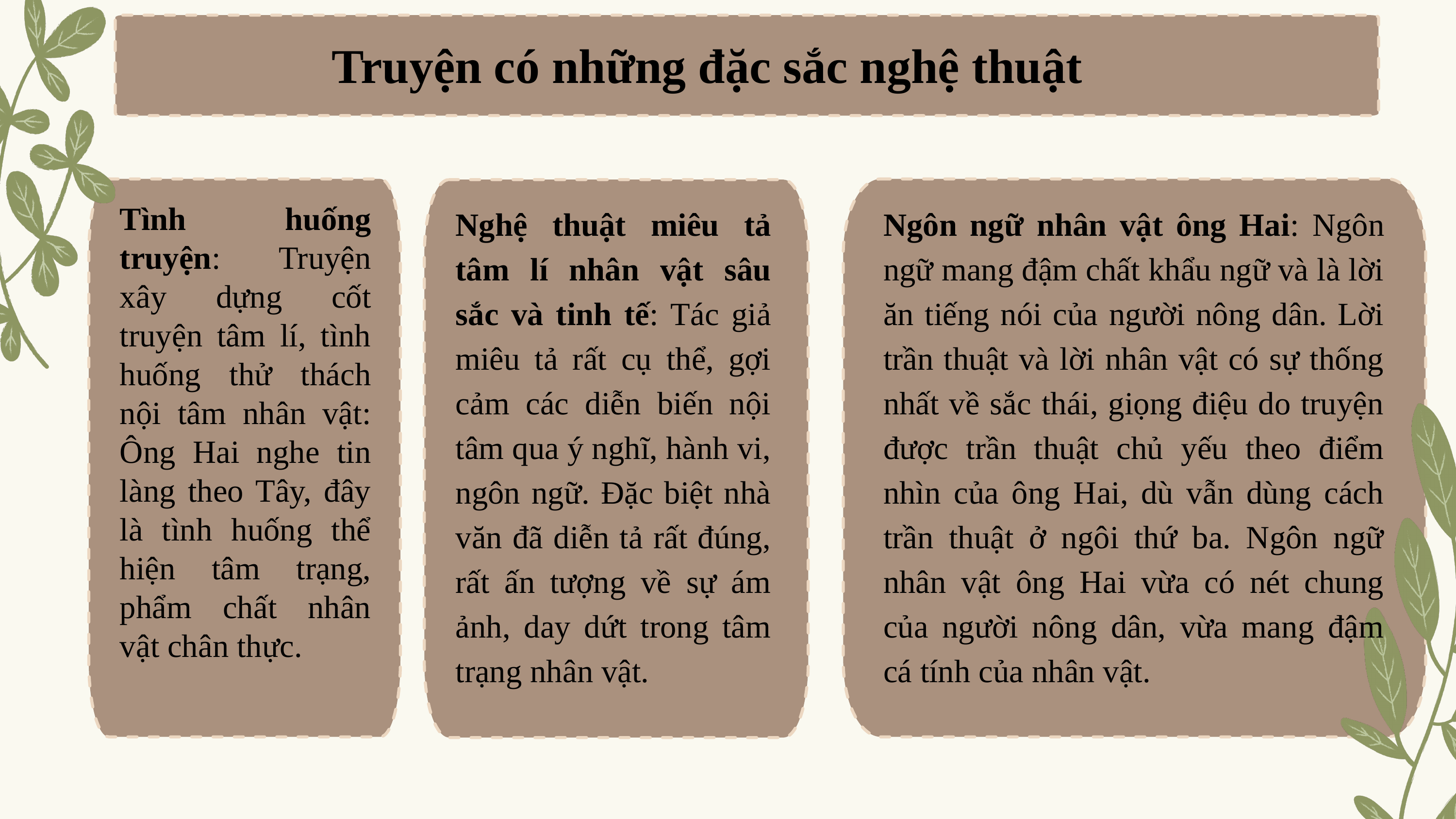

Truyện có những đặc sắc nghệ thuật

Tình huống truyện: Truyện xây dựng cốt truyện tâm lí, tình huống thử thách nội tâm nhân vật: Ông Hai nghe tin làng theo Tây, đây là tình huống thể hiện tâm trạng, phẩm chất nhân vật chân thực.
Nghệ thuật miêu tả tâm lí nhân vật sâu sắc và tinh tế: Tác giả miêu tả rất cụ thể, gợi cảm các diễn biến nội tâm qua ý nghĩ, hành vi, ngôn ngữ. Đặc biệt nhà văn đã diễn tả rất đúng, rất ấn tượng về sự ám ảnh, day dứt trong tâm trạng nhân vật.
Ngôn ngữ nhân vật ông Hai: Ngôn ngữ mang đậm chất khẩu ngữ và là lời ăn tiếng nói của người nông dân. Lời trần thuật và lời nhân vật có sự thống nhất về sắc thái, giọng điệu do truyện được trần thuật chủ yếu theo điểm nhìn của ông Hai, dù vẫn dùng cách trần thuật ở ngôi thứ ba. Ngôn ngữ nhân vật ông Hai vừa có nét chung của người nông dân, vừa mang đậm cá tính của nhân vật.